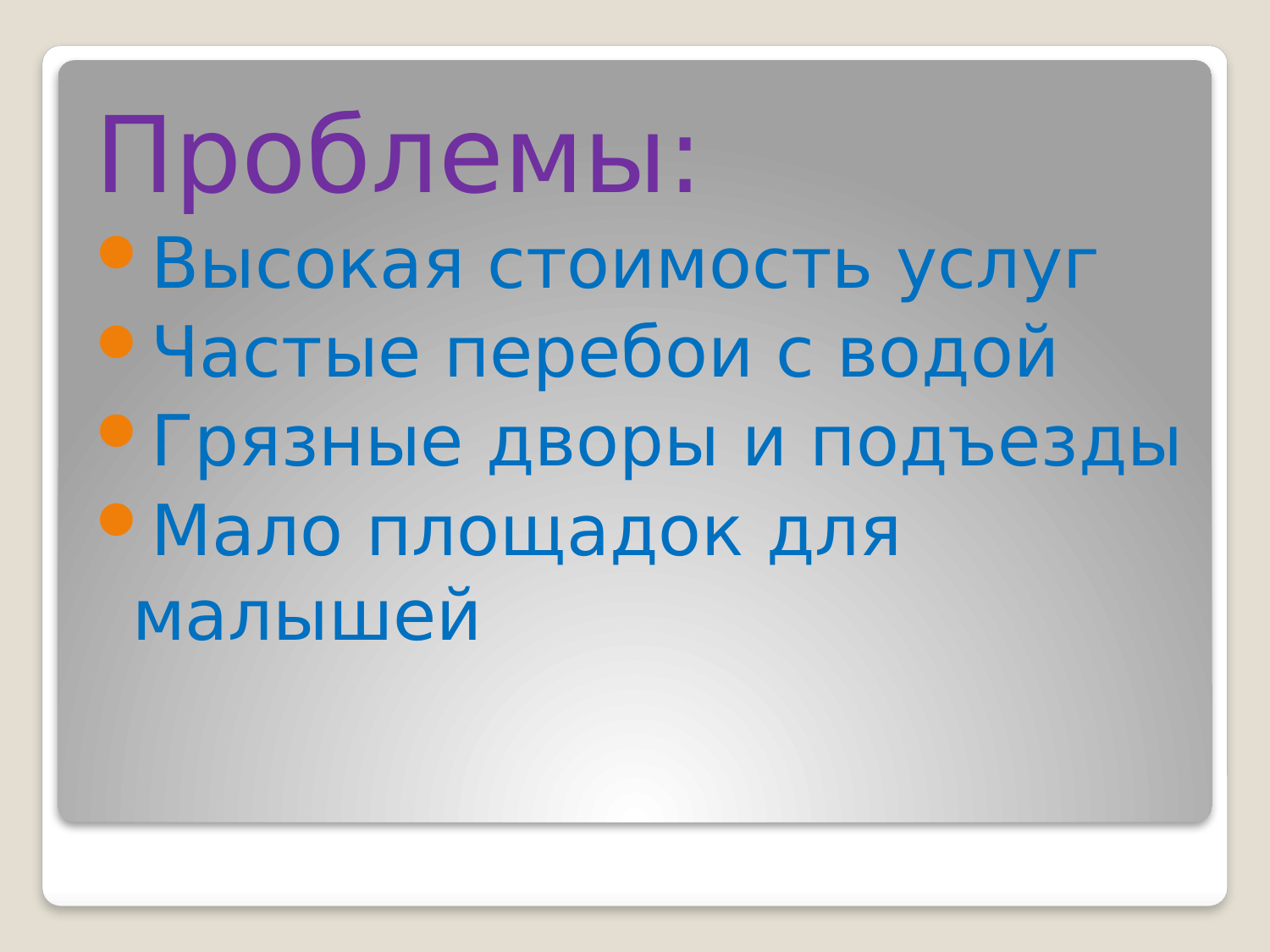

Проблемы:
Высокая стоимость услуг
Частые перебои с водой
Грязные дворы и подъезды
Мало площадок для малышей